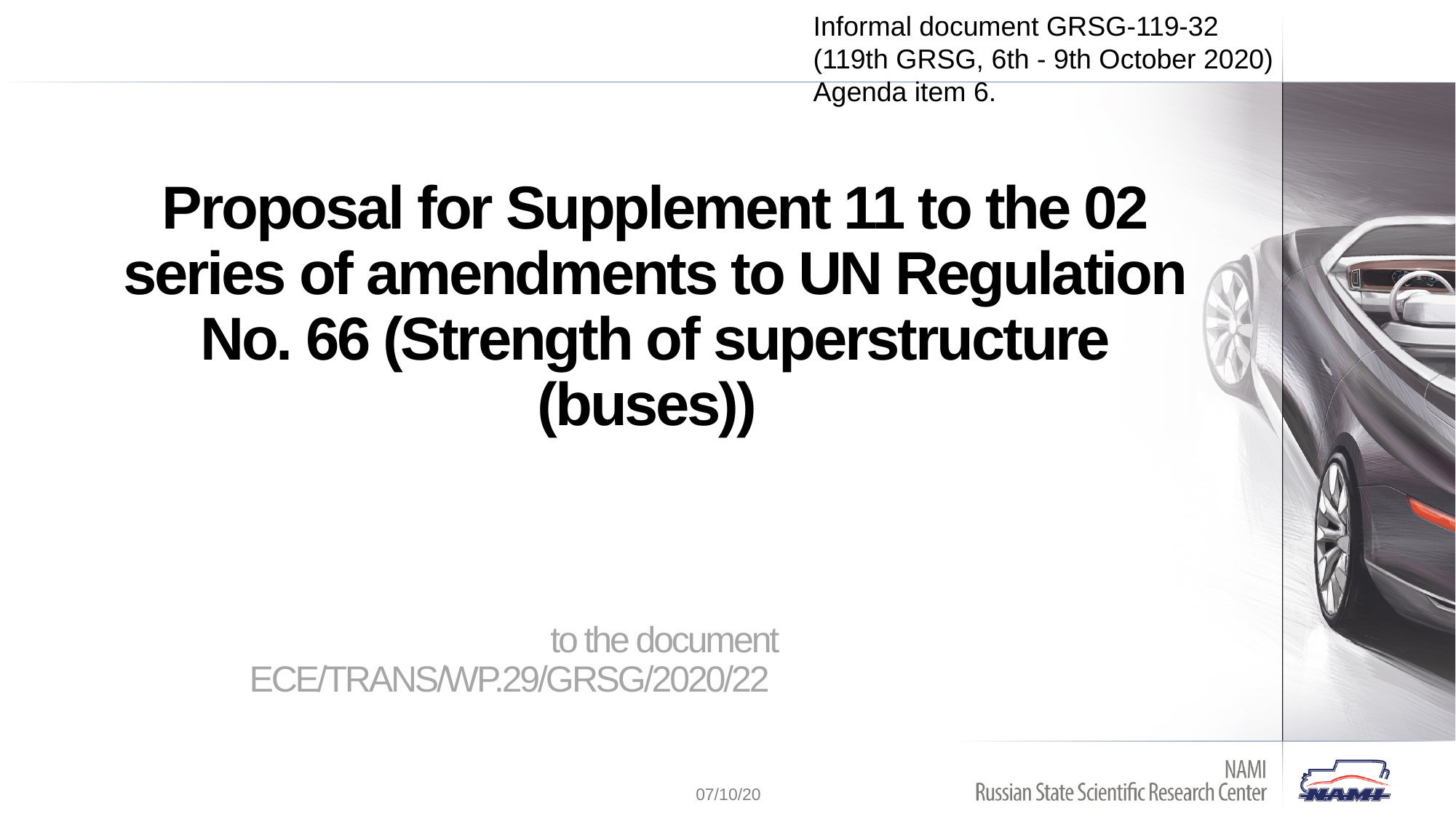

Informal document GRSG-119-32
(119th GRSG, 6th - 9th October 2020)
Agenda item 6.
Proposal for Supplement 11 to the 02 series of amendments to UN Regulation No. 66 (Strength of superstructure (buses))
to the document ECE/TRANS/WP.29/GRSG/2020/22
07/10/20